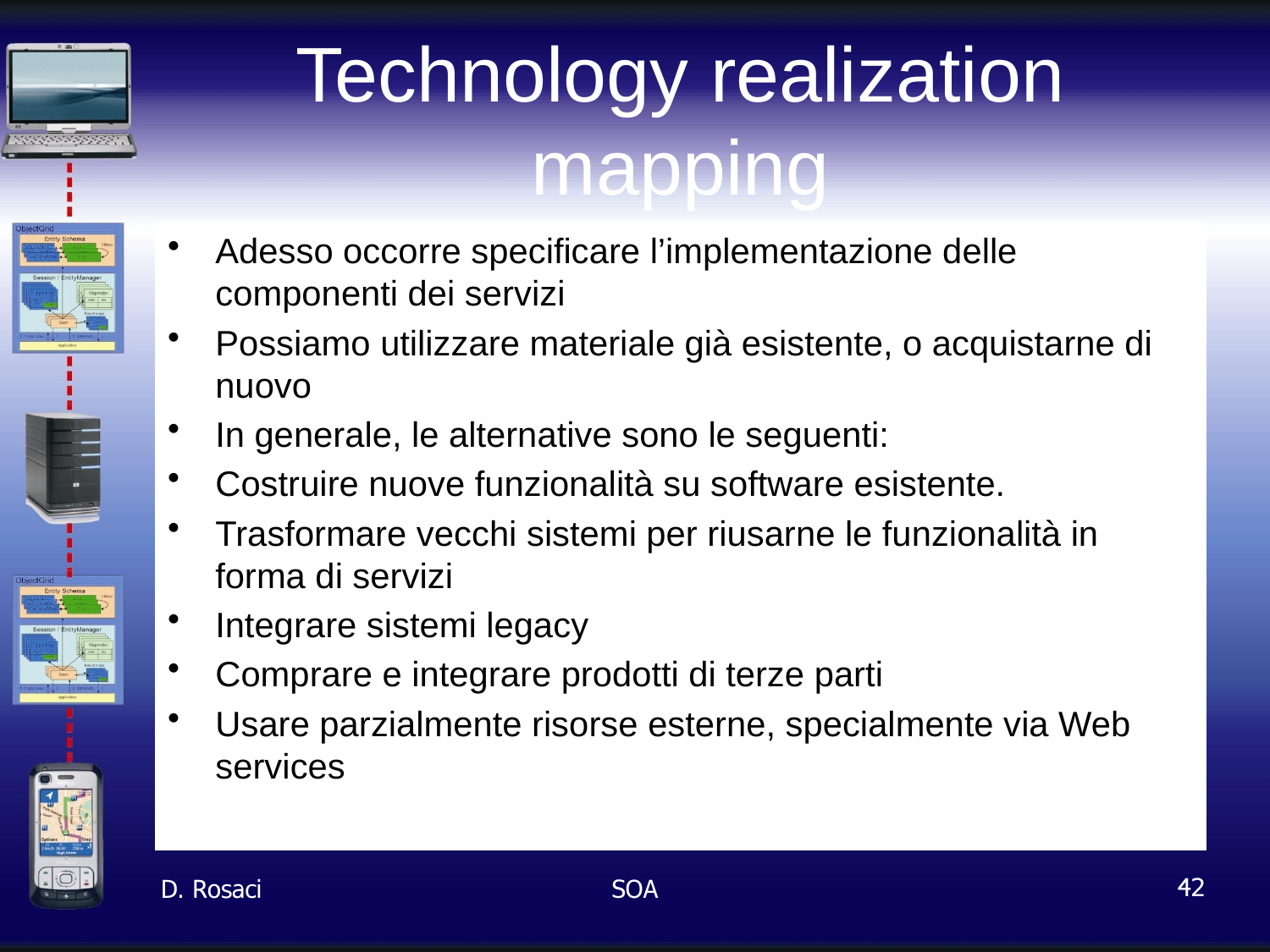

# Technology realization mapping
Adesso occorre specificare l’implementazione delle componenti dei servizi
Possiamo utilizzare materiale già esistente, o acquistarne di nuovo
In generale, le alternative sono le seguenti:
Costruire nuove funzionalità su software esistente.
Trasformare vecchi sistemi per riusarne le funzionalità in forma di servizi
Integrare sistemi legacy
Comprare e integrare prodotti di terze parti
Usare parzialmente risorse esterne, specialmente via Web services
D. Rosaci
SOA